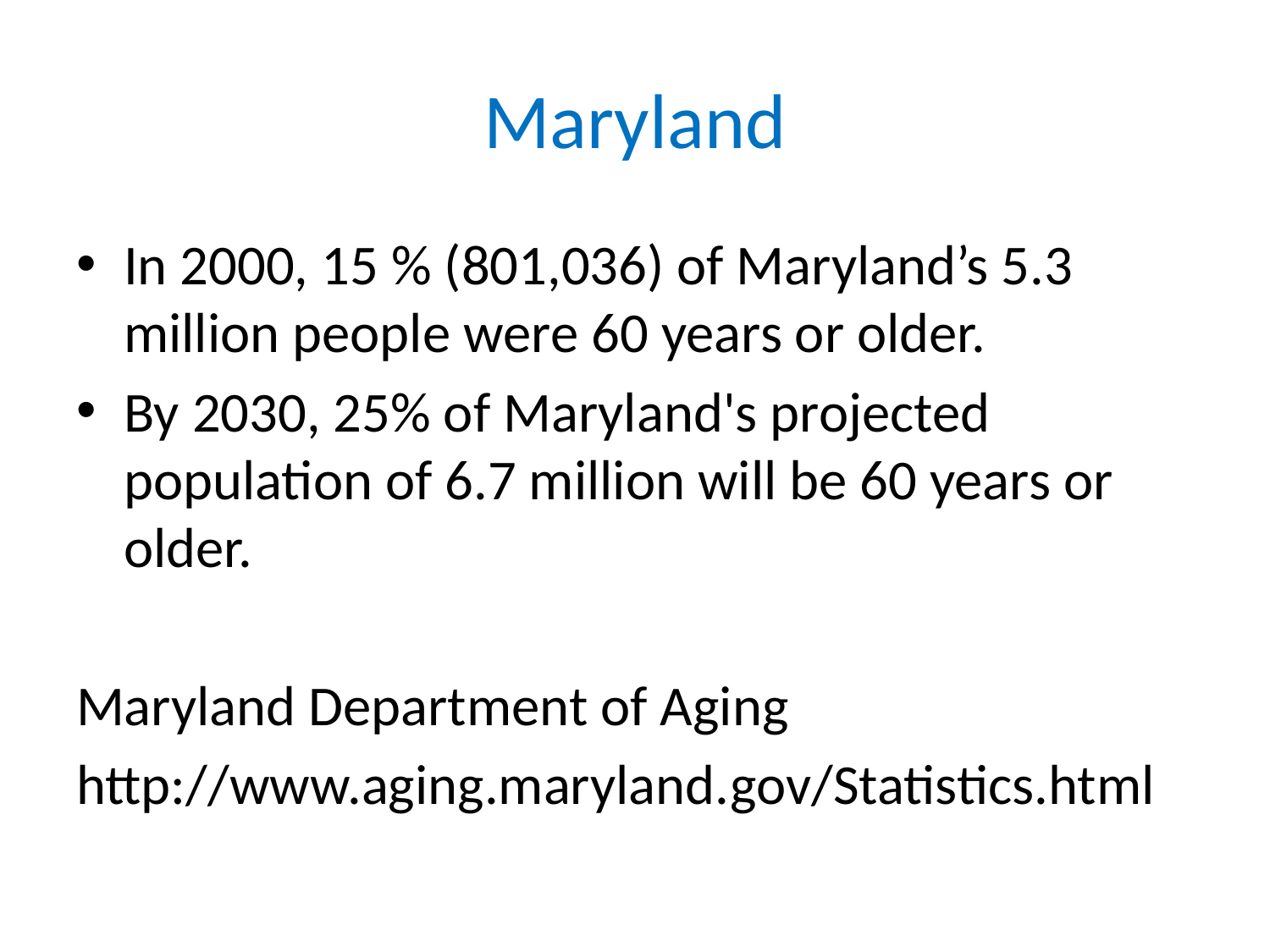

# Maryland
In 2000, 15 % (801,036) of Maryland’s 5.3 million people were 60 years or older.
By 2030, 25% of Maryland's projected population of 6.7 million will be 60 years or older.

Maryland Department of Aging
http://www.aging.maryland.gov/Statistics.html